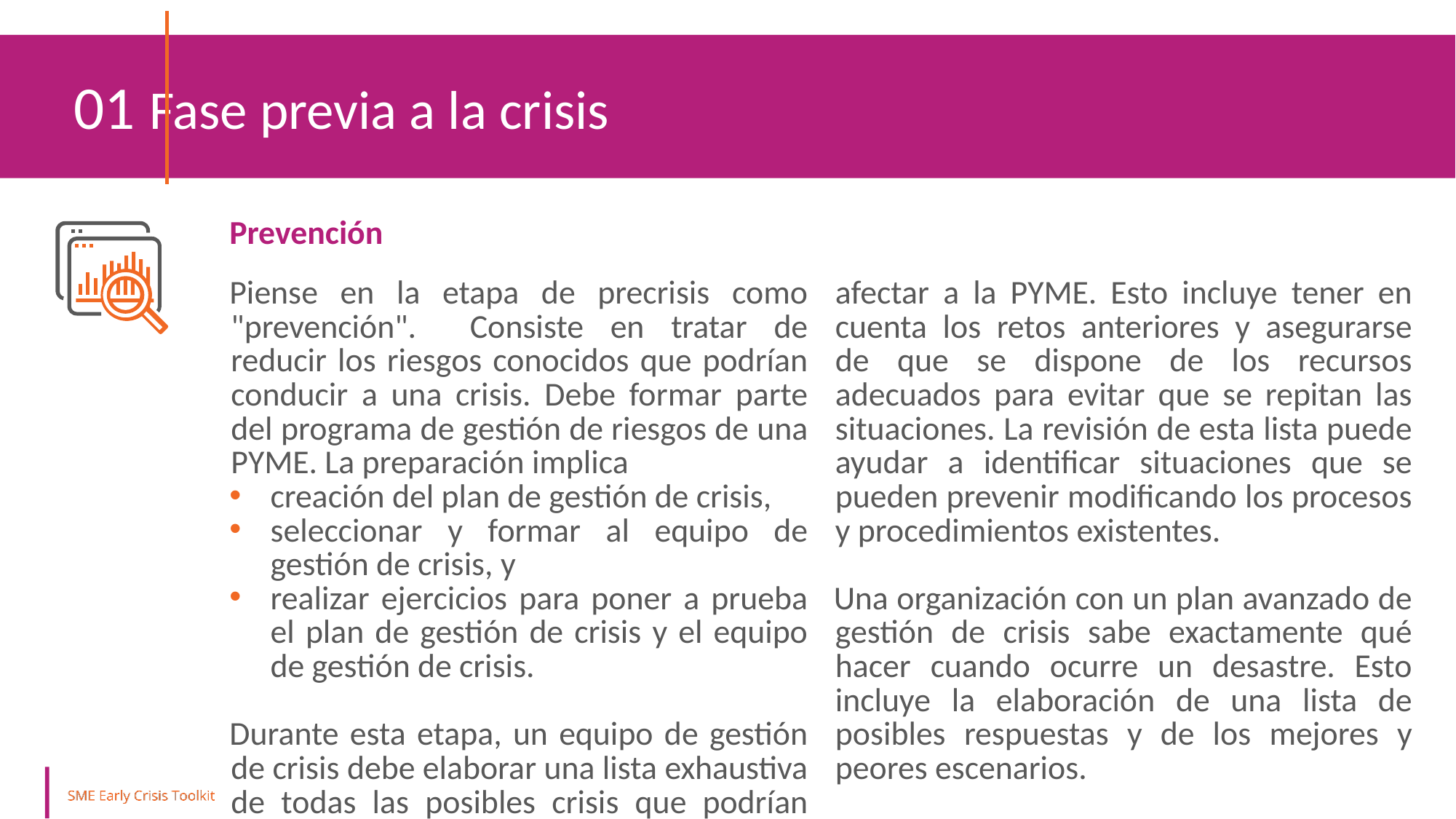

01 Fase previa a la crisis

Prevención

Piense en la etapa de precrisis como "prevención".  Consiste en tratar de reducir los riesgos conocidos que podrían conducir a una crisis. Debe formar parte del programa de gestión de riesgos de una PYME. La preparación implica
creación del plan de gestión de crisis,
seleccionar y formar al equipo de gestión de crisis, y
realizar ejercicios para poner a prueba el plan de gestión de crisis y el equipo de gestión de crisis.

Durante esta etapa, un equipo de gestión de crisis debe elaborar una lista exhaustiva de todas las posibles crisis que podrían afectar a la PYME. Esto incluye tener en cuenta los retos anteriores y asegurarse de que se dispone de los recursos adecuados para evitar que se repitan las situaciones. La revisión de esta lista puede ayudar a identificar situaciones que se pueden prevenir modificando los procesos y procedimientos existentes.

Una organización con un plan avanzado de gestión de crisis sabe exactamente qué hacer cuando ocurre un desastre. Esto incluye la elaboración de una lista de posibles respuestas y de los mejores y peores escenarios.